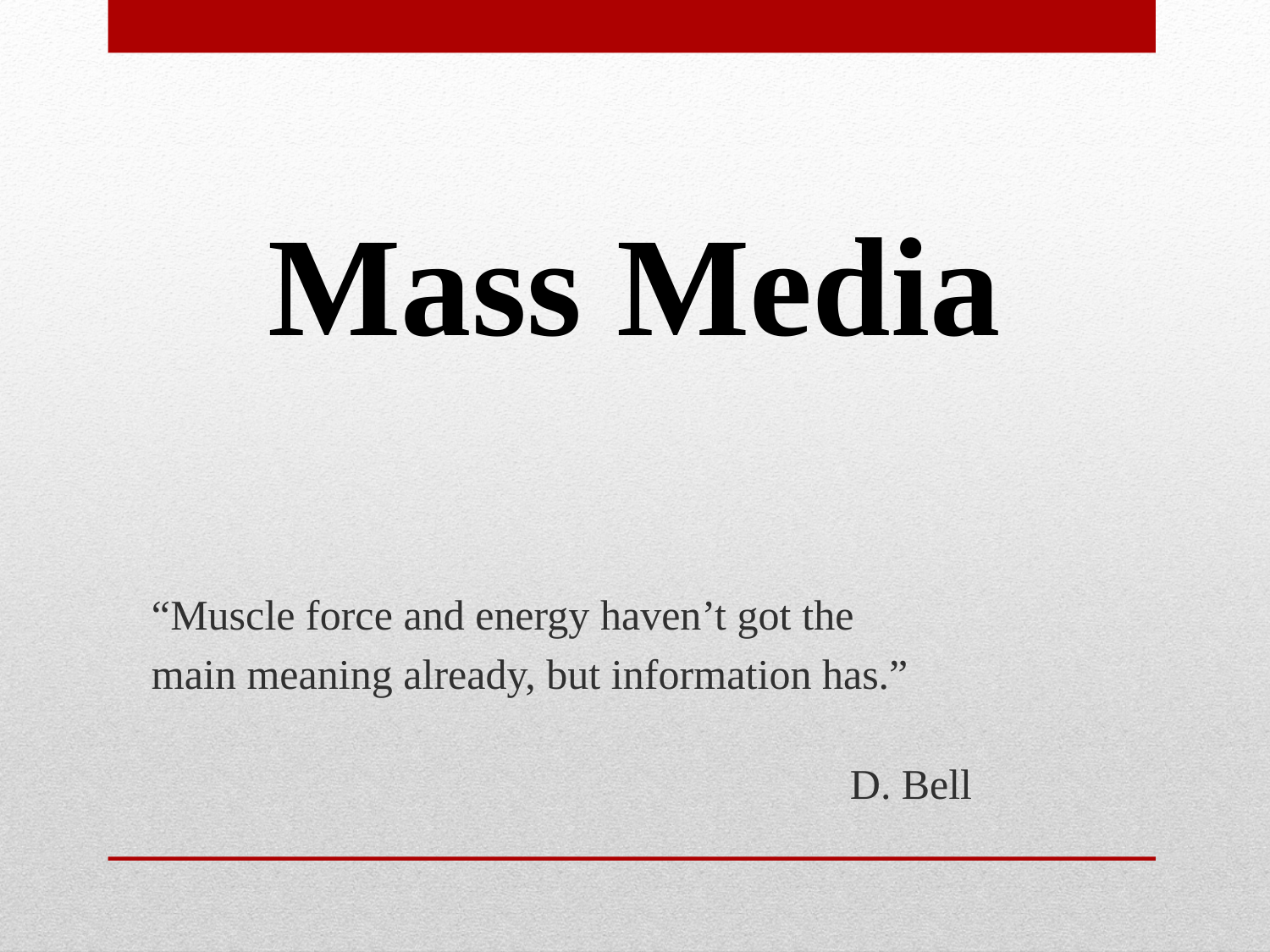

Mass Media
“Muscle force and energy haven’t got the
main meaning already, but information has.”
                                                                  D. Bell